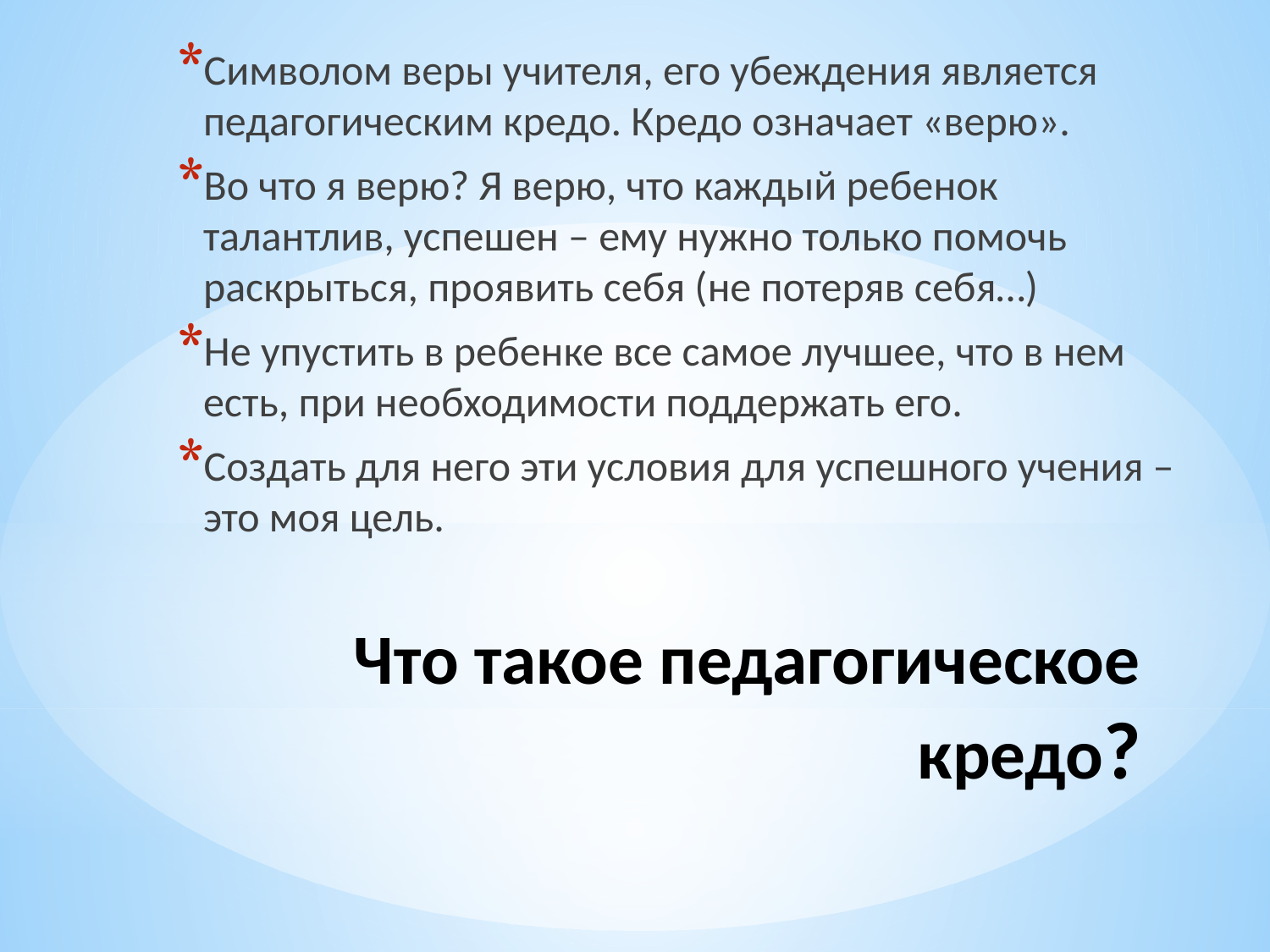

Символом веры учителя, его убеждения является  педагогическим кредо. Кредо означает «верю».
Во что я верю? Я верю, что каждый ребенок талантлив, успешен – ему нужно только помочь раскрыться, проявить себя (не потеряв себя…)
Не упустить в ребенке все самое лучшее, что в нем есть, при необходимости поддержать его.
Создать для него эти условия для успешного учения – это моя цель.
# Что такое педагогическое кредо?